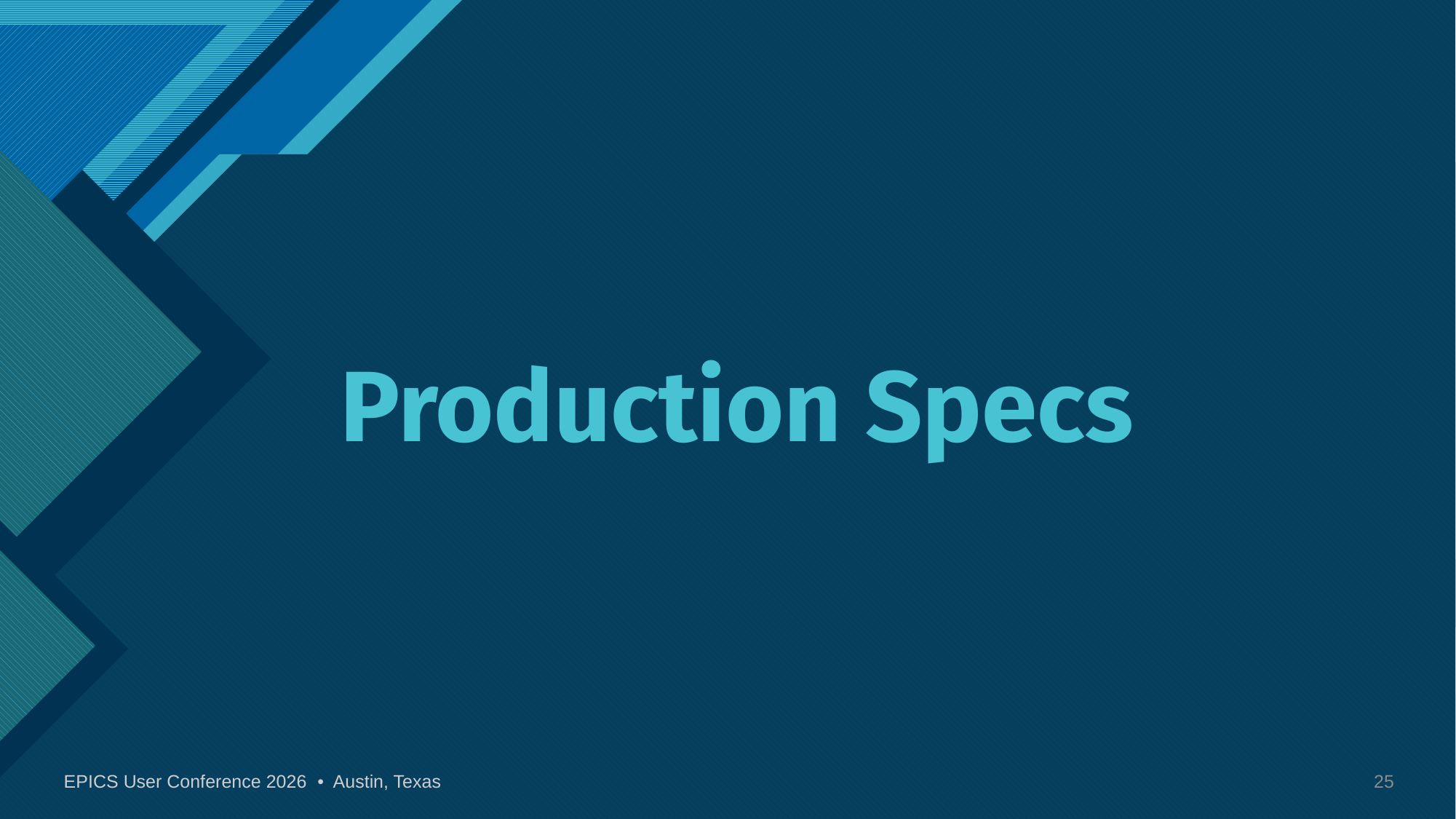

# Production Specs

EPICS User Conference 2026  •  Austin, Texas
25